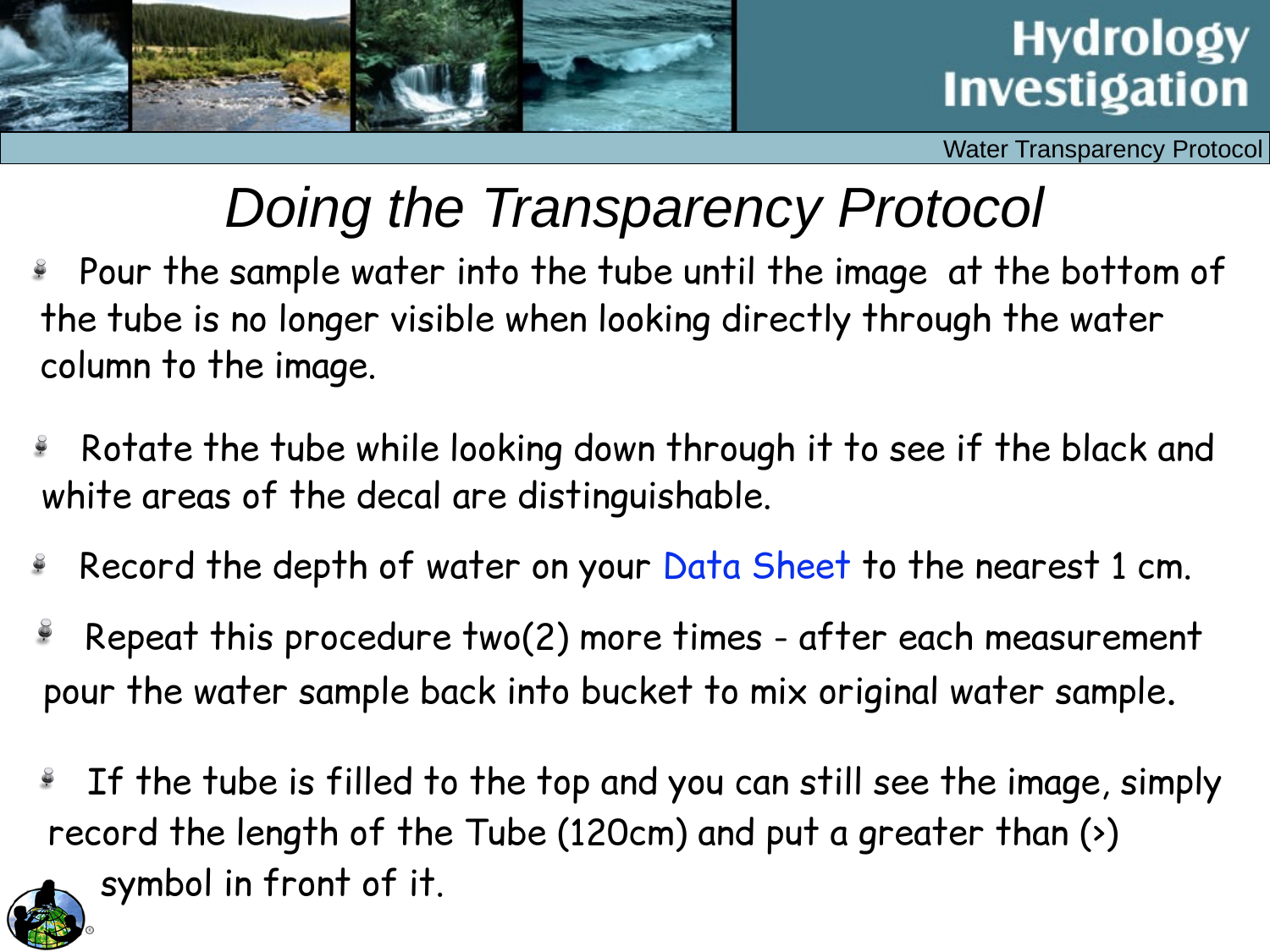

Doing the Transparency Protocol
 Pour the sample water into the tube until the image  at the bottom of
 the tube is no longer visible when looking directly through the water
 column to the image.
 Rotate the tube while looking down through it to see if the black and
 white areas of the decal are distinguishable.
 Record the depth of water on your Data Sheet to the nearest 1 cm.
 Repeat this procedure two(2) more times - after each measurement
 pour the water sample back into bucket to mix original water sample.
 If the tube is filled to the top and you can still see the image, simply
 record the length of the Tube (120cm) and put a greater than (>)
      symbol in front of it.